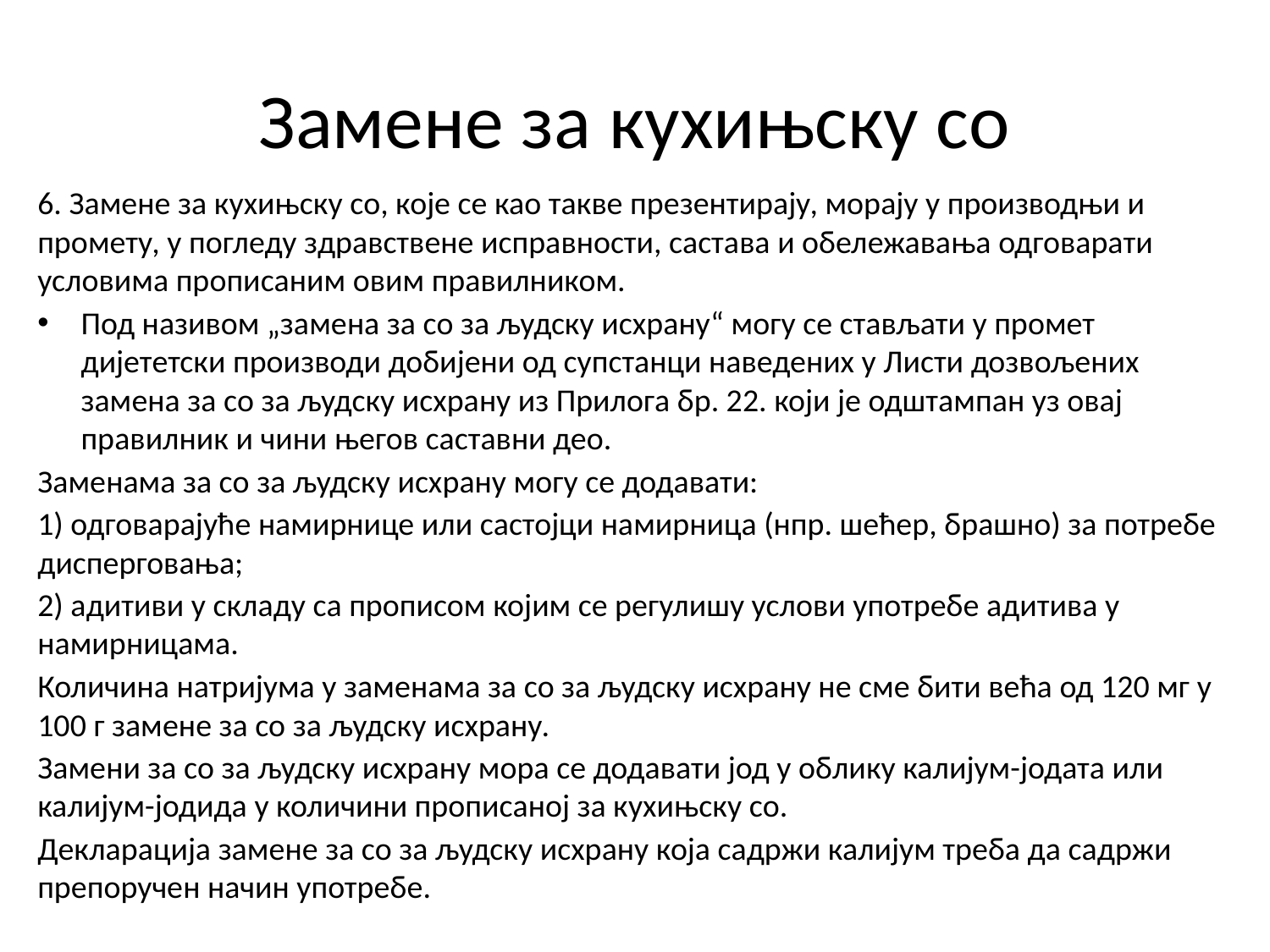

# Замене за кухињску со
6. Замене за кухињску со, које се као такве презентирају, морају у производњи и промету, у погледу здравствене исправности, састава и обележавања одговарати условима прописаним овим правилником.
Под називом „замена за со за људску исхрану“ могу се стављати у промет дијететски производи добијени од супстанци наведених у Листи дозвољених замена за со за људску исхрану из Прилога бр. 22. који је одштампан уз овај правилник и чини његов саставни део.
Заменама за со за људску исхрану могу се додавати:
1) одговарајуће намирнице или састојци намирница (нпр. шећер, брашно) за потребе дисперговања;
2) адитиви у складу са прописом којим се регулишу услови употребе адитива у намирницама.
Количина натријума у заменама за со за људску исхрану не сме бити већа од 120 мг у 100 г замене за со за људску исхрану.
Замени за со за људску исхрану мора се додавати јод у облику калијум-јодата или калијум-јодида у количини прописаној за кухињску со.
Декларација замене за со за људску исхрану која садржи калијум треба да садржи препоручен начин употребе.